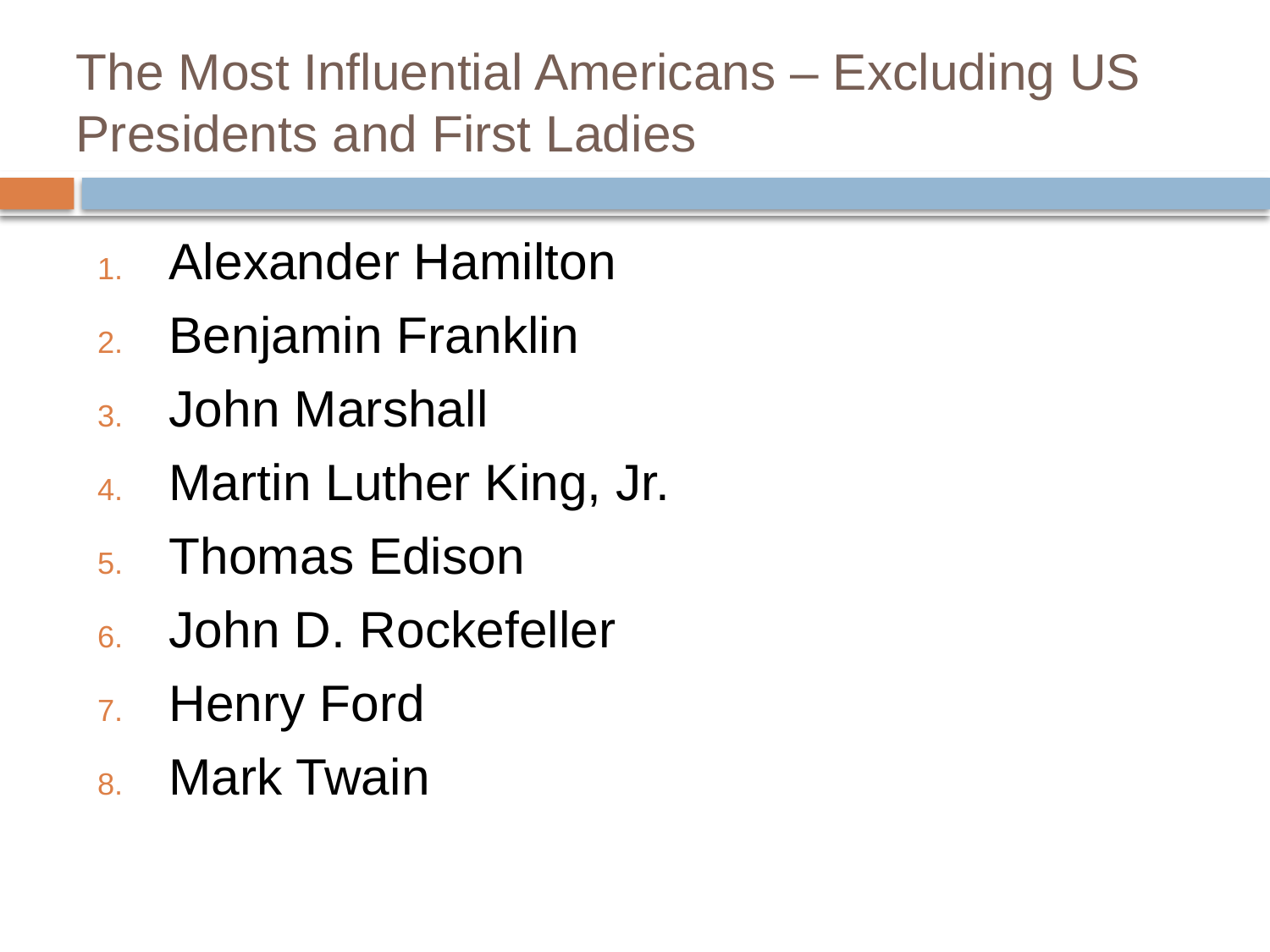

# The Most Influential Americans – Excluding US Presidents and First Ladies
Alexander Hamilton
Benjamin Franklin
John Marshall
Martin Luther King, Jr.
Thomas Edison
John D. Rockefeller
Henry Ford
Mark Twain